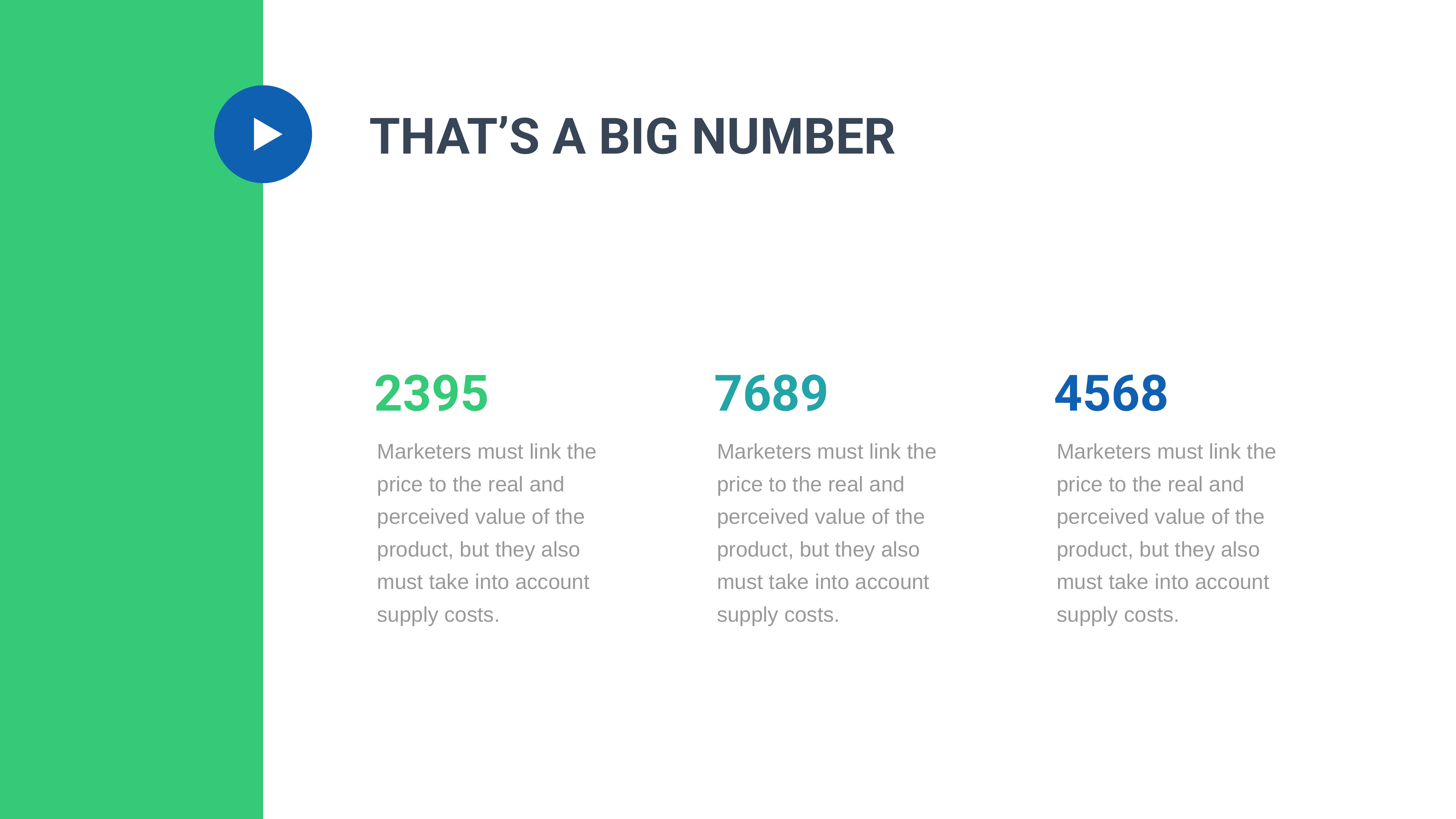

THAT’S A BIG NUMBER

2395
7689
4568
Marketers must link the price to the real and perceived value of the product, but they also must take into account supply costs.
Marketers must link the price to the real and perceived value of the product, but they also must take into account supply costs.
Marketers must link the price to the real and perceived value of the product, but they also must take into account supply costs.